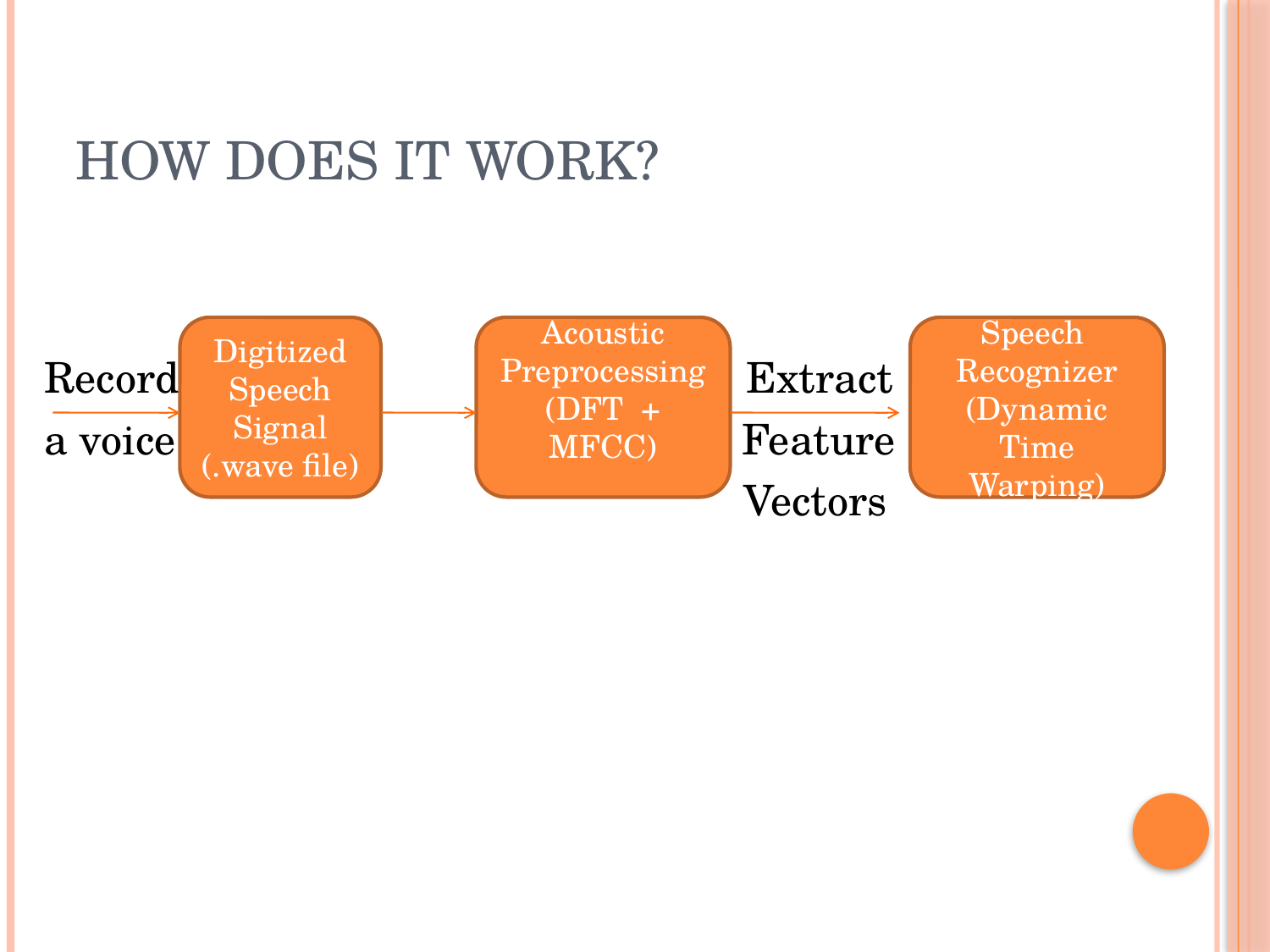

# How does it work?

Record                                                Extract
a voice                                                Feature
                                                           Vectors
Digitized Speech Signal
(.wave file)
Acoustic Preprocessing
(DFT  + MFCC)

Speech
Recognizer
(Dynamic Time Warping)